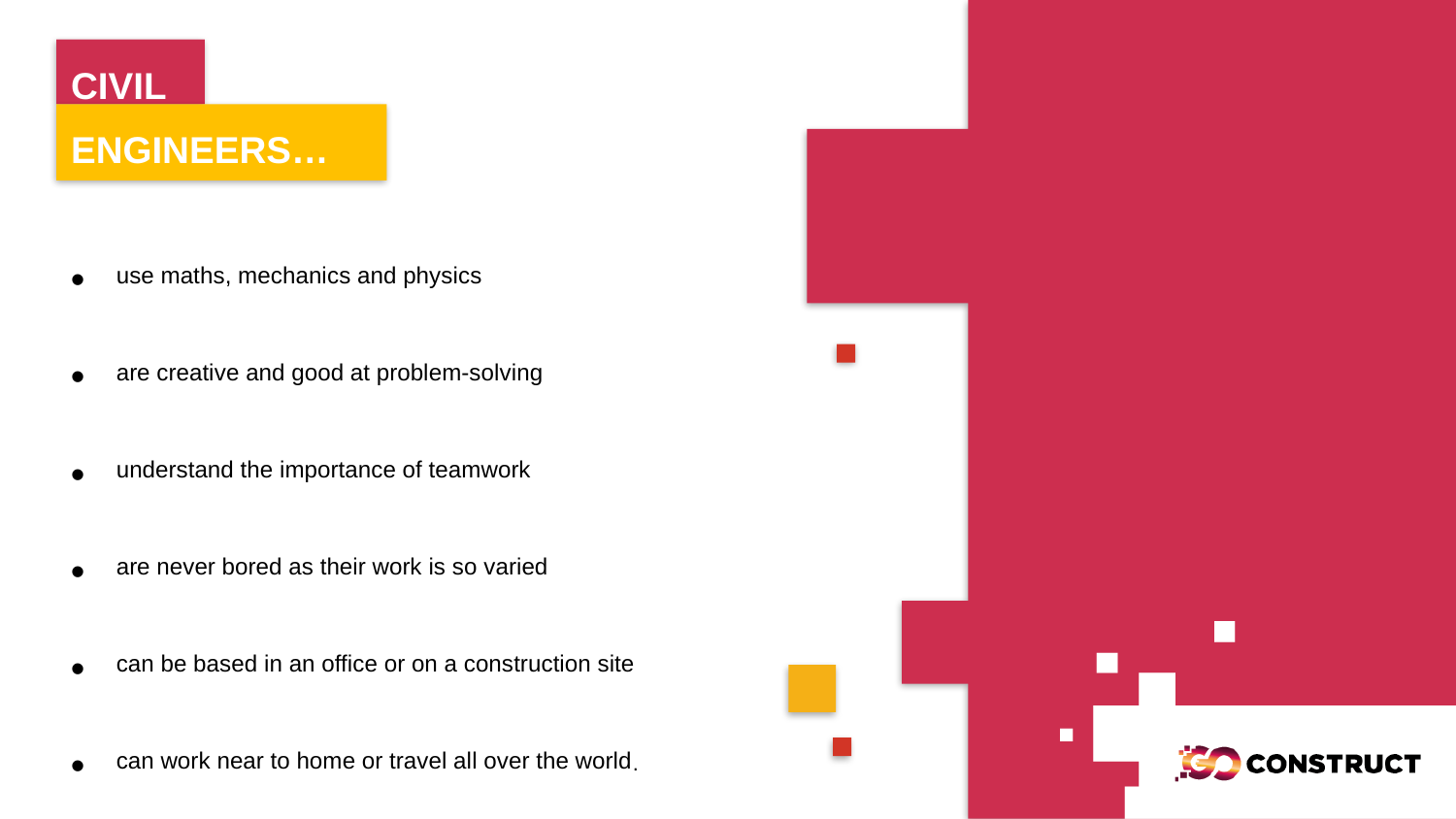

CIVIL
ENGINEERS…

use maths, mechanics and physics

are creative and good at problem-solving

understand the importance of teamwork

are never bored as their work is so varied

can be based in an office or on a construction site

can work near to home or travel all over the world.